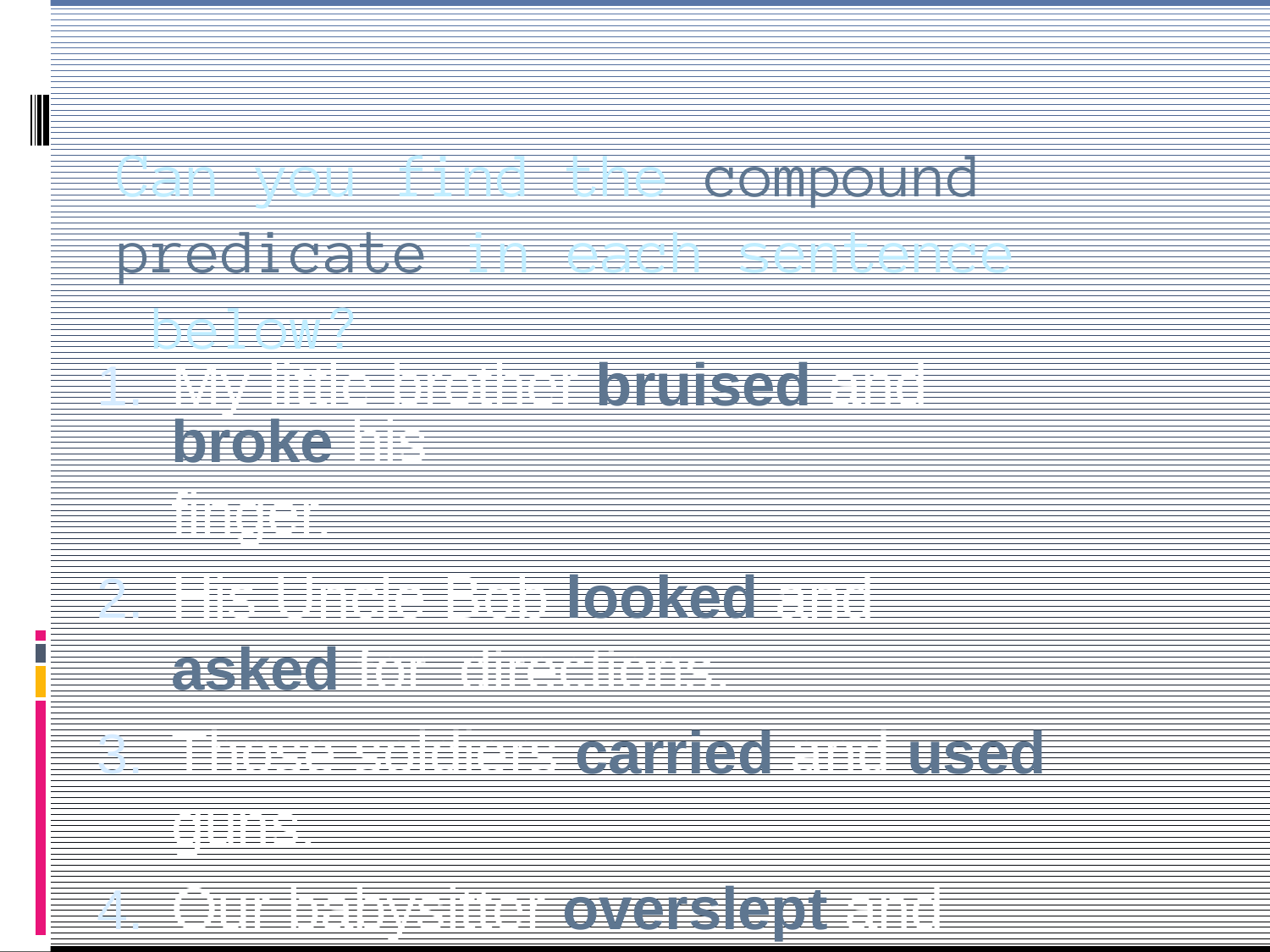

# Can you find the compound
predicate in each sentence  below?
My little brother bruised and broke his
finger.
His Uncle Bob looked and asked for  directions.
Those soldiers carried and used guns.
Our babysitter overslept and arrived late.